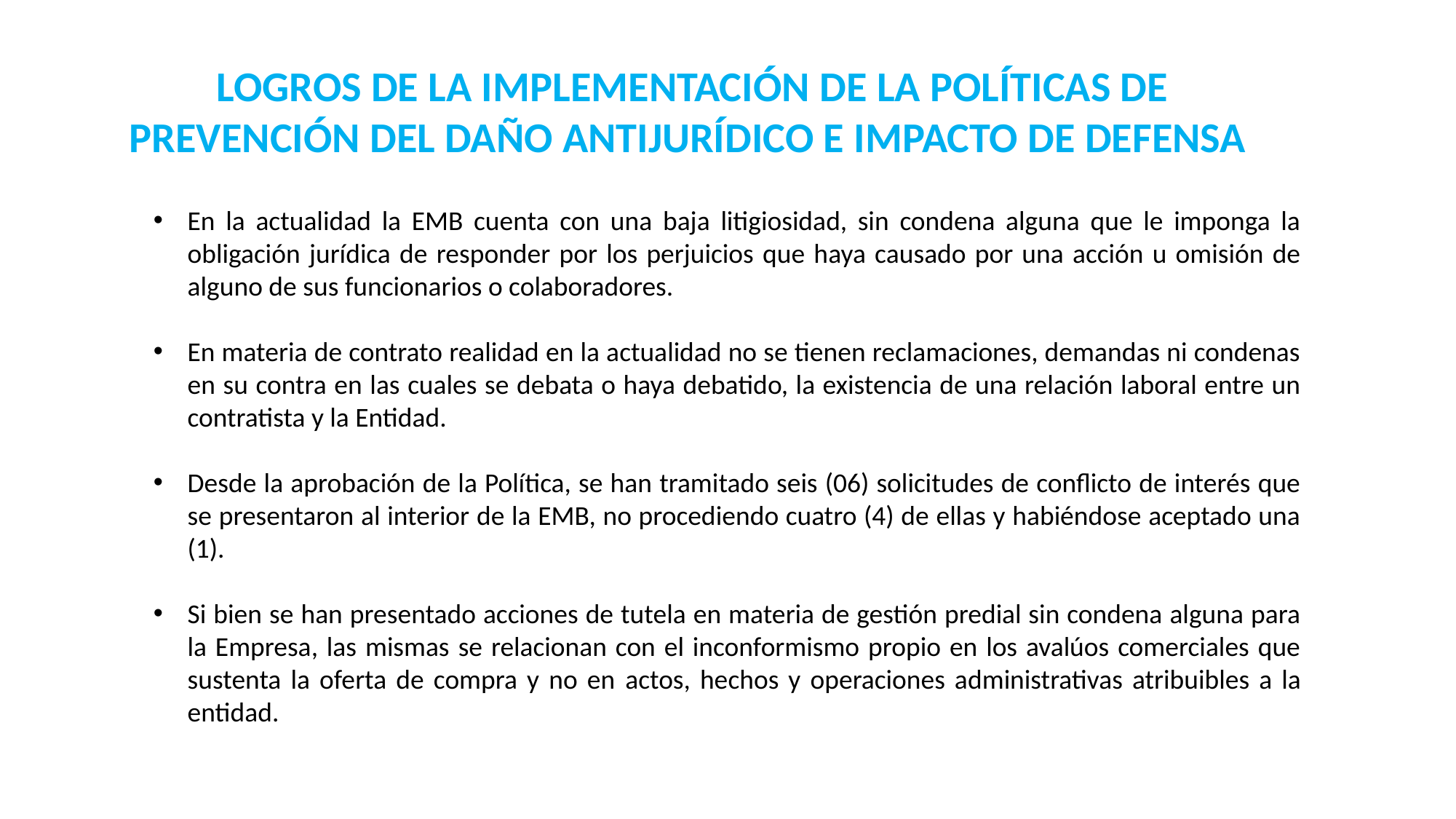

LOGROS DE LA IMPLEMENTACIÓN DE LA POLÍTICAS DE PREVENCIÓN DEL DAÑO ANTIJURÍDICO E IMPACTO DE DEFENSA
En la actualidad la EMB cuenta con una baja litigiosidad, sin condena alguna que le imponga la obligación jurídica de responder por los perjuicios que haya causado por una acción u omisión de alguno de sus funcionarios o colaboradores.

En materia de contrato realidad en la actualidad no se tienen reclamaciones, demandas ni condenas en su contra en las cuales se debata o haya debatido, la existencia de una relación laboral entre un contratista y la Entidad.

Desde la aprobación de la Política, se han tramitado seis (06) solicitudes de conflicto de interés que se presentaron al interior de la EMB, no procediendo cuatro (4) de ellas y habiéndose aceptado una (1).

Si bien se han presentado acciones de tutela en materia de gestión predial sin condena alguna para la Empresa, las mismas se relacionan con el inconformismo propio en los avalúos comerciales que sustenta la oferta de compra y no en actos, hechos y operaciones administrativas atribuibles a la entidad.